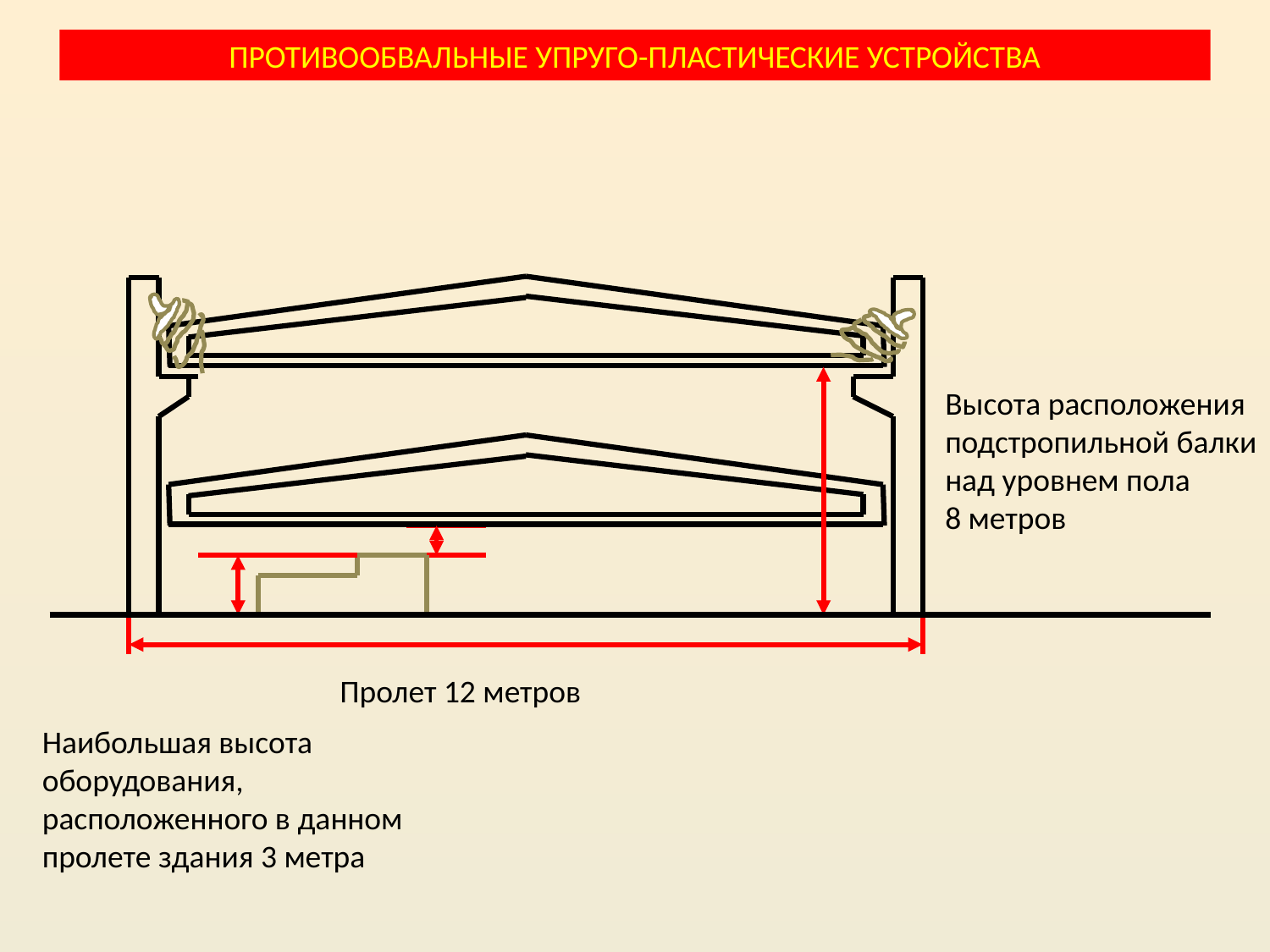

ПРОТИВООБВАЛЬНЫЕ УПРУГО-ПЛАСТИЧЕСКИЕ УСТРОЙСТВА

Высота расположения подстропильной балки
над уровнем пола
8 метров
Пролет 12 метров
Наибольшая высота оборудования, расположенного в данном пролете здания 3 метра